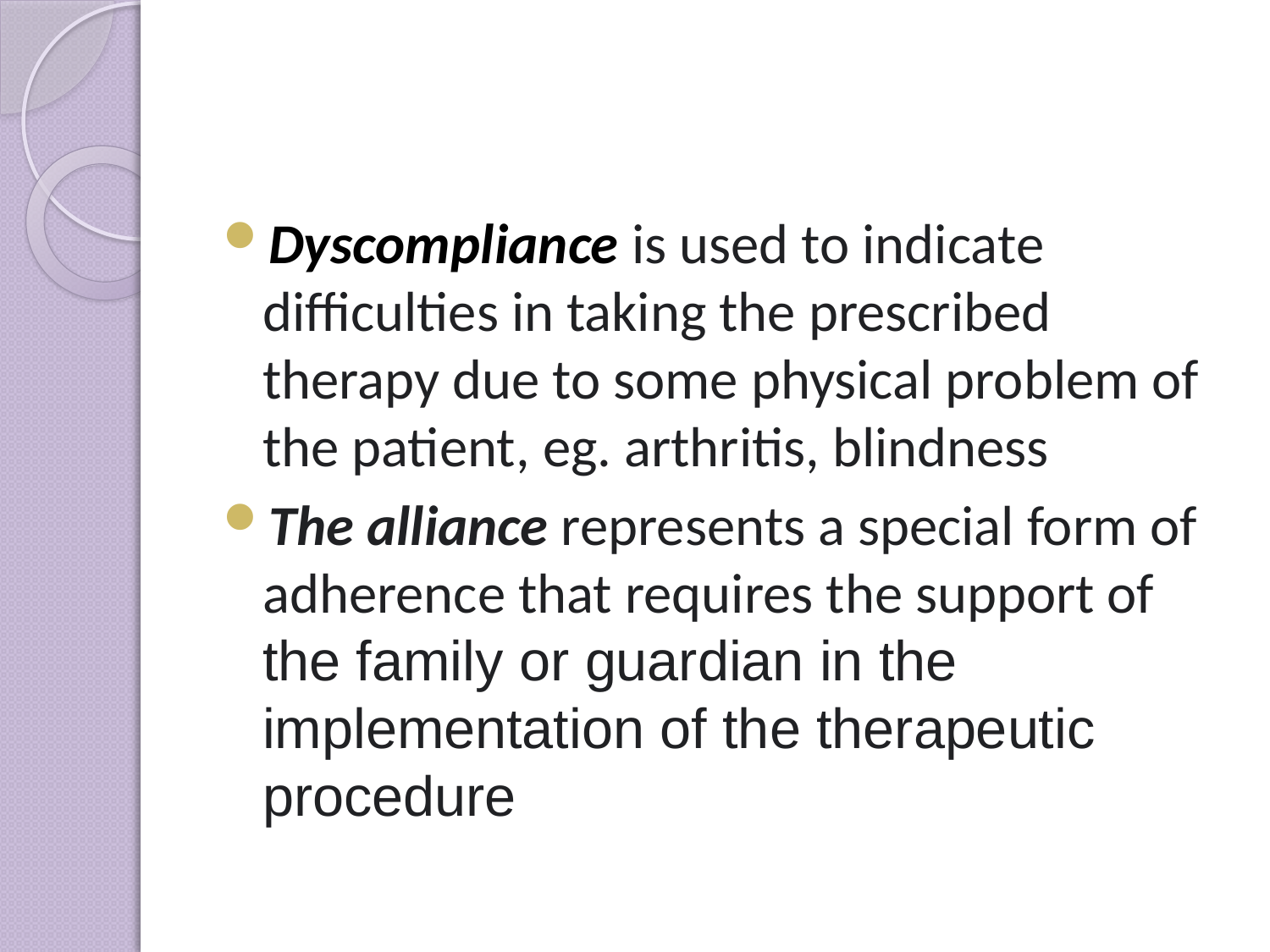

Dyscompliance is used to indicate difficulties in taking the prescribed therapy due to some physical problem of the patient, eg. arthritis, blindness
The alliance represents a special form of adherence that requires the support of the family or guardian in the implementation of the therapeutic procedure